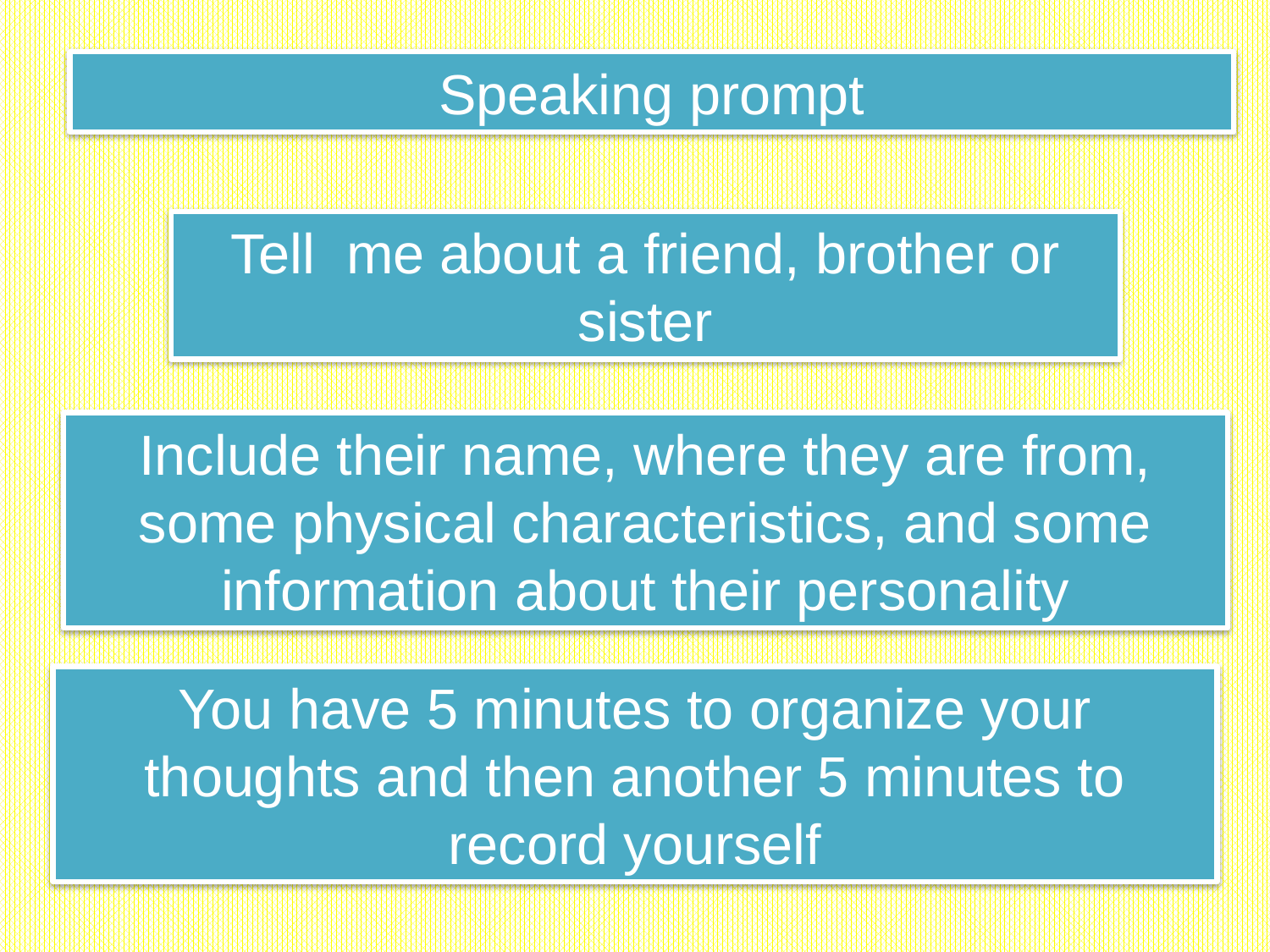

Speaking prompt
Tell  me about a friend, brother or sister
Include their name, where they are from, some physical characteristics, and some information about their personality
You have 5 minutes to organize your thoughts and then another 5 minutes to record yourself